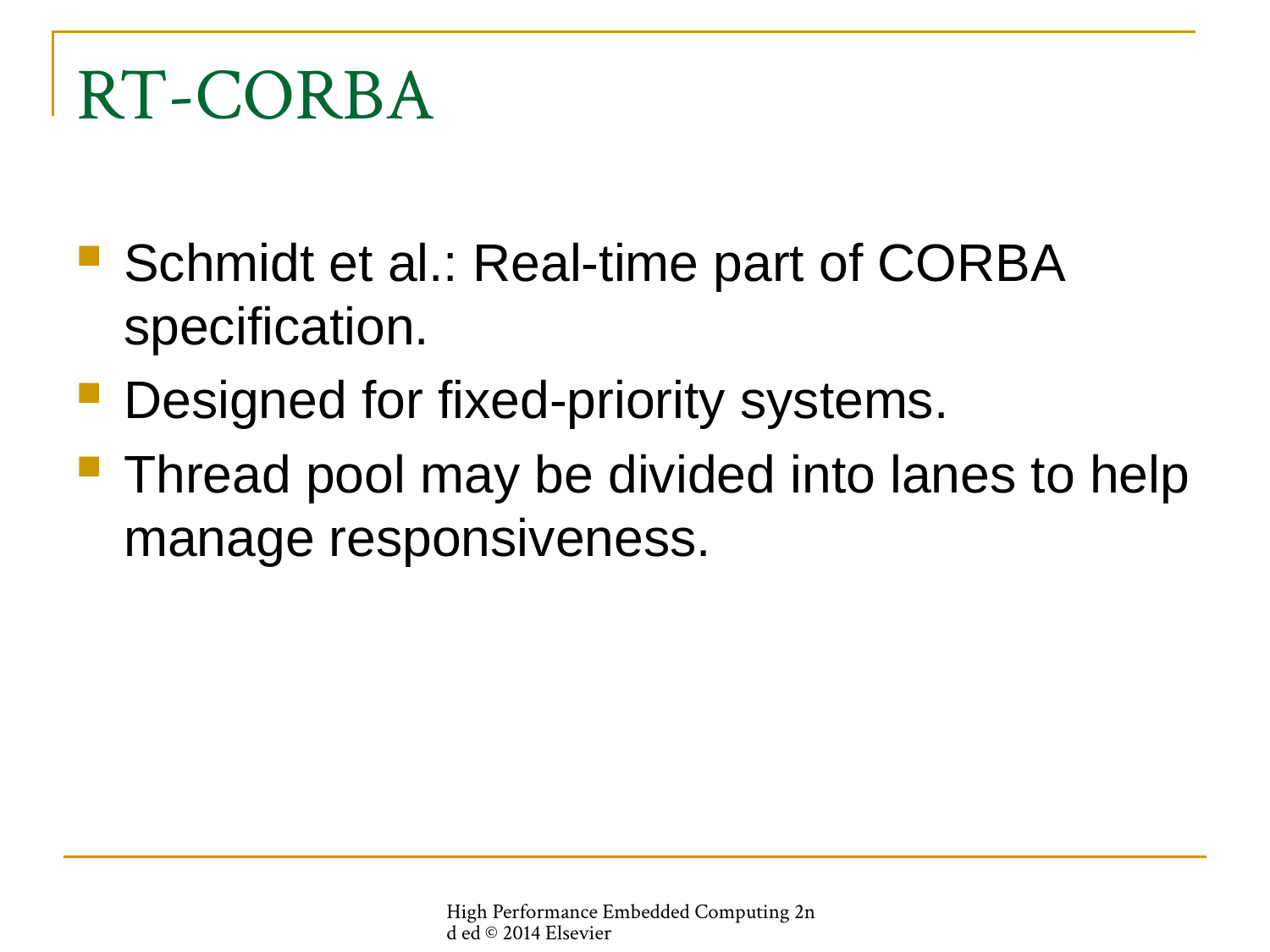

# RT-CORBA
Schmidt et al.: Real-time part of CORBA specification.
Designed for fixed-priority systems.
Thread pool may be divided into lanes to help manage responsiveness.
High Performance Embedded Computing 2nd ed © 2014 Elsevier